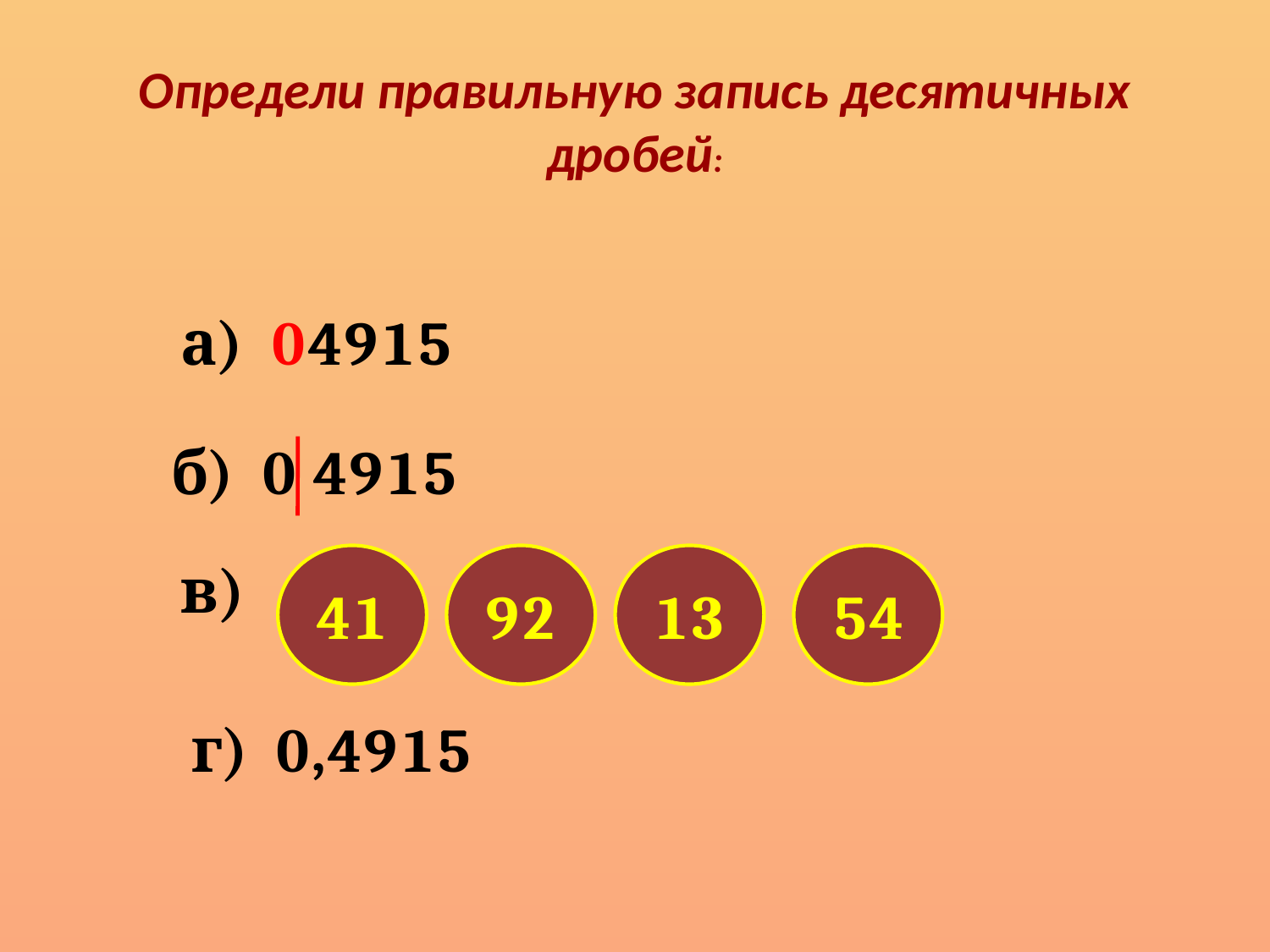

Определи правильную запись десятичных дробей:
а)  04915
б)  0 4915
в)
41
92
13
54
г)  0,4915